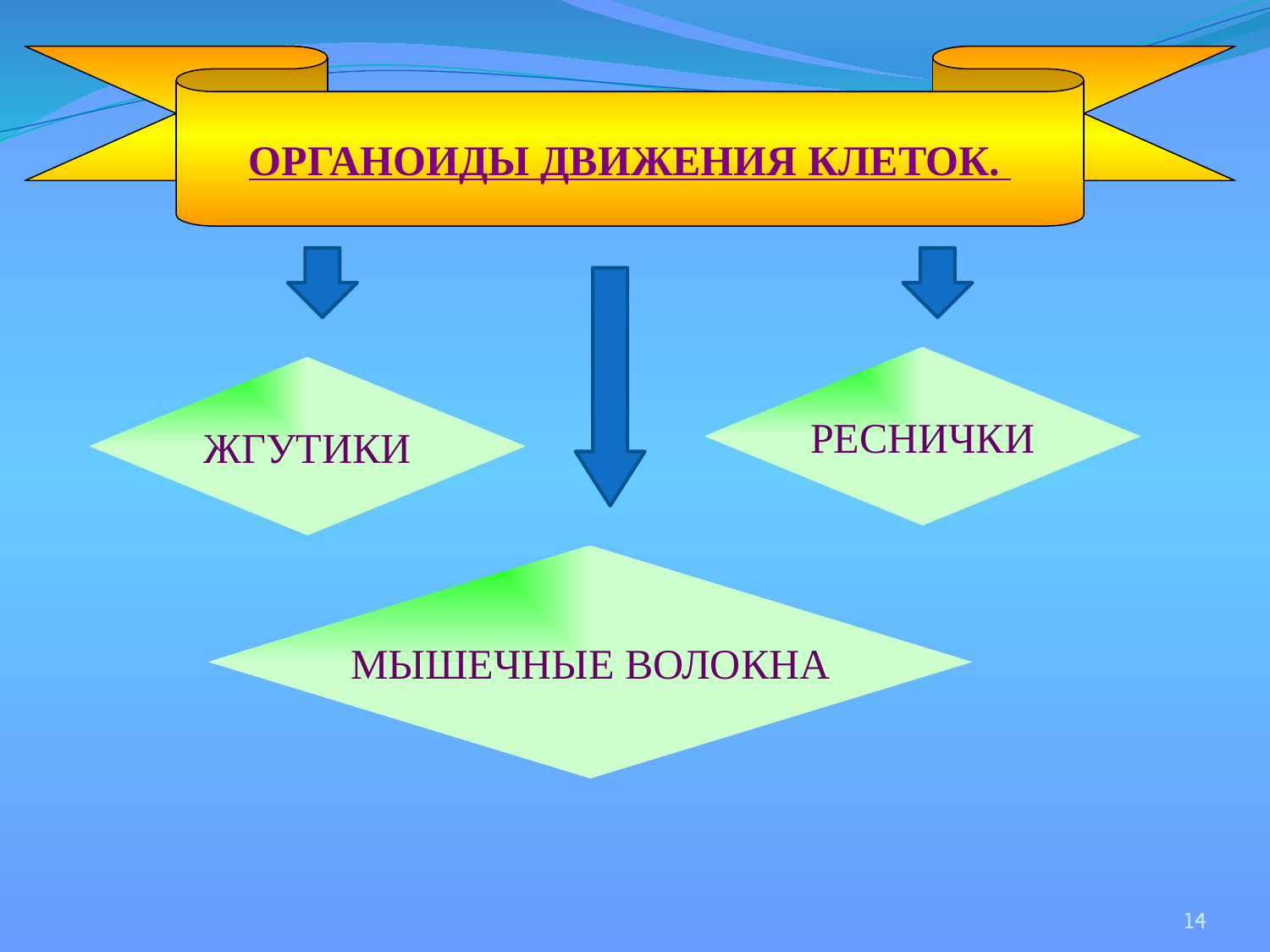

ОРГАНОИДЫ ДВИЖЕНИЯ КЛЕТОК.

РЕСНИЧКИ
ЖГУТИКИ
МЫШЕЧНЫЕ ВОЛОКНА
14